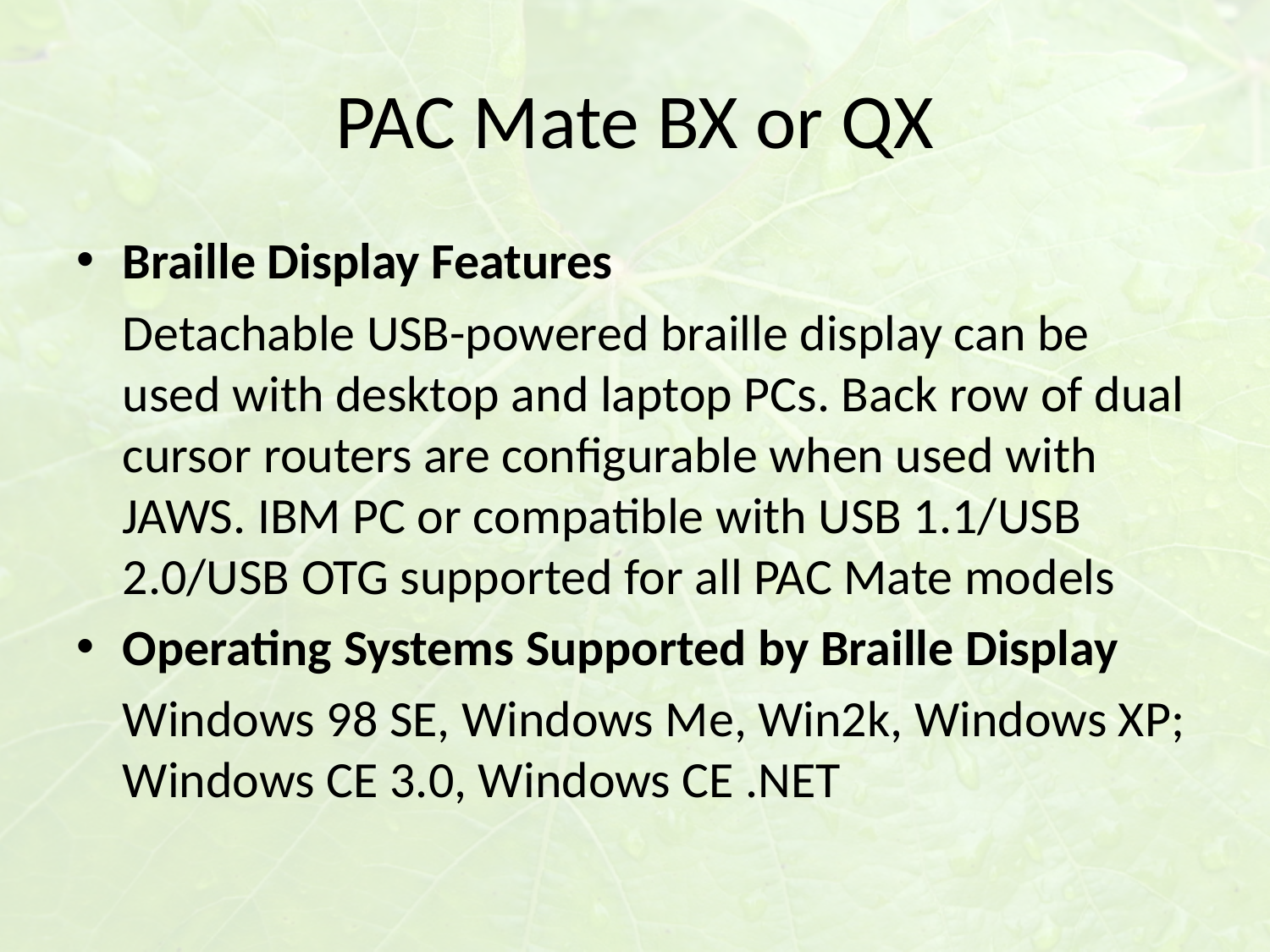

# PAC Mate BX or QX
Braille Display Features
	Detachable USB-powered braille display can be used with desktop and laptop PCs. Back row of dual cursor routers are configurable when used with JAWS. IBM PC or compatible with USB 1.1/USB 2.0/USB OTG supported for all PAC Mate models
Operating Systems Supported by Braille Display
	Windows 98 SE, Windows Me, Win2k, Windows XP; Windows CE 3.0, Windows CE .NET